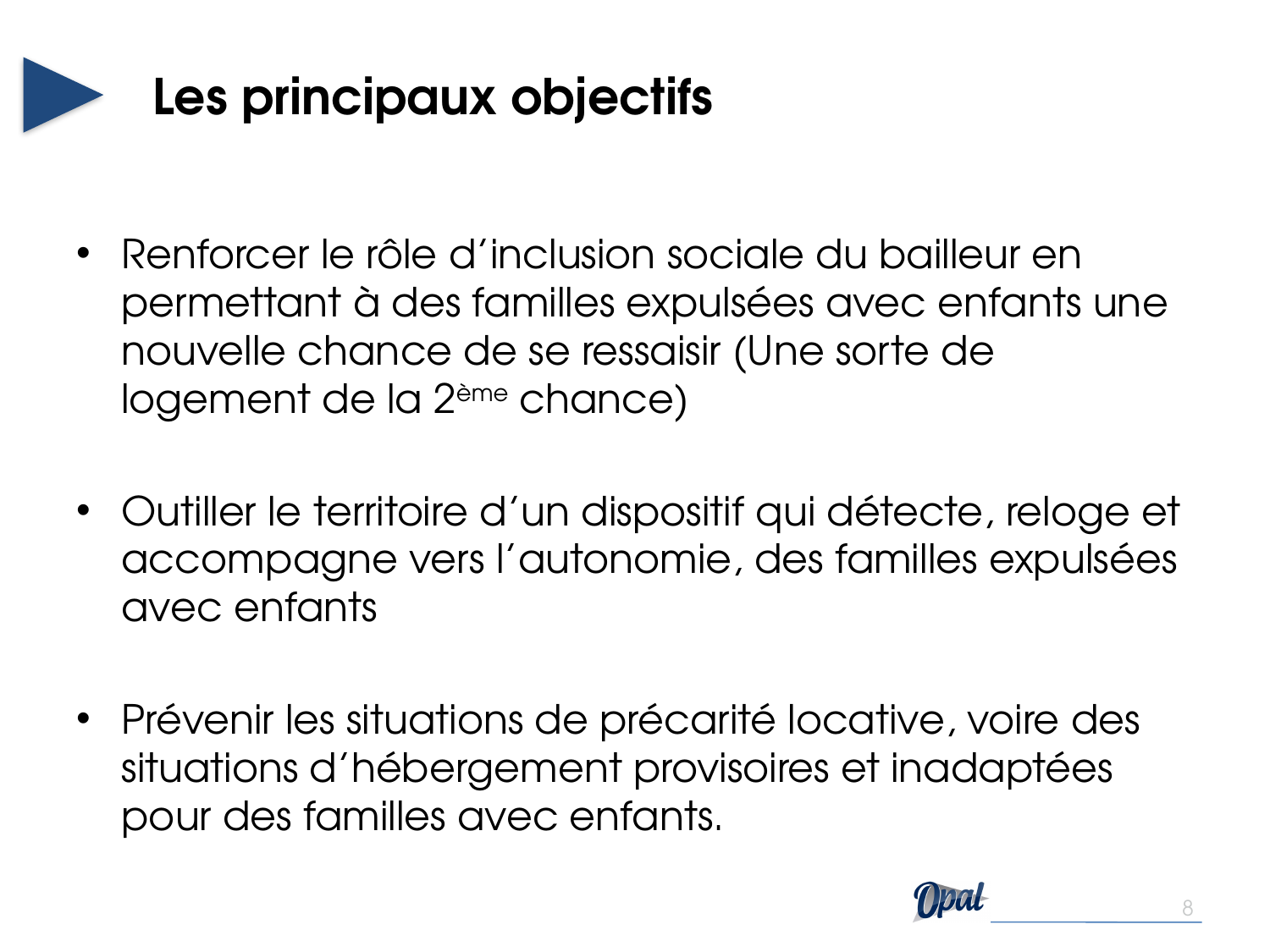

# Les principaux objectifs
Renforcer le rôle d’inclusion sociale du bailleur en permettant à des familles expulsées avec enfants une nouvelle chance de se ressaisir (Une sorte de logement de la 2ème chance)

Outiller le territoire d’un dispositif qui détecte, reloge et accompagne vers l’autonomie, des familles expulsées avec enfants

Prévenir les situations de précarité locative, voire des situations d’hébergement provisoires et inadaptées pour des familles avec enfants.

8